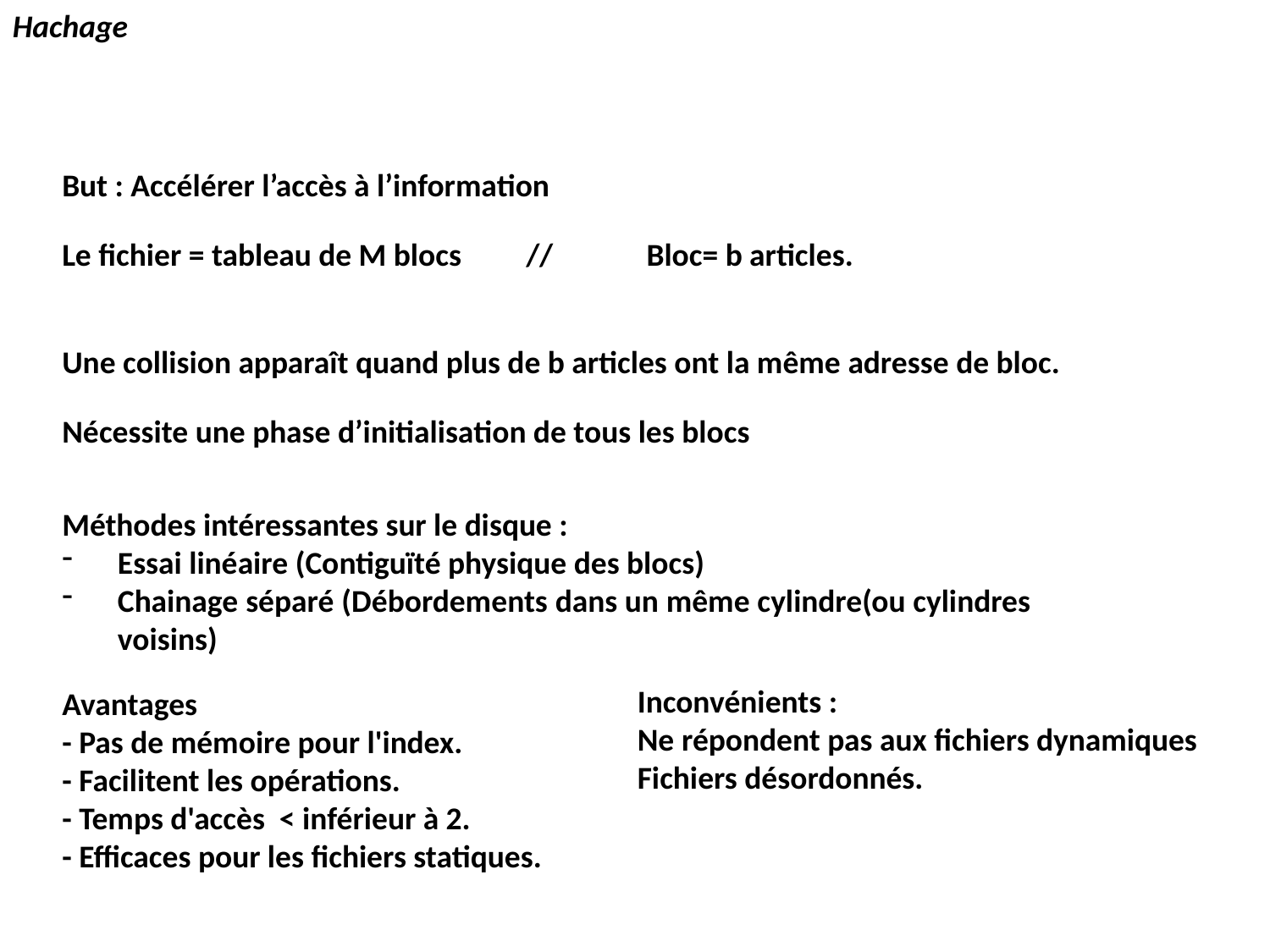

Hachage
But : Accélérer l’accès à l’information
Le fichier = tableau de M blocs         //             Bloc= b articles.
Une collision apparaît quand plus de b articles ont la même adresse de bloc.
Nécessite une phase d’initialisation de tous les blocs
Méthodes intéressantes sur le disque :
Essai linéaire (Contiguïté physique des blocs)
Chainage séparé (Débordements dans un même cylindre(ou cylindres  voisins)
Inconvénients :
Ne répondent pas aux fichiers dynamiques
Fichiers désordonnés.
Avantages
- Pas de mémoire pour l'index.
- Facilitent les opérations.
- Temps d'accès  < inférieur à 2.
- Efficaces pour les fichiers statiques.